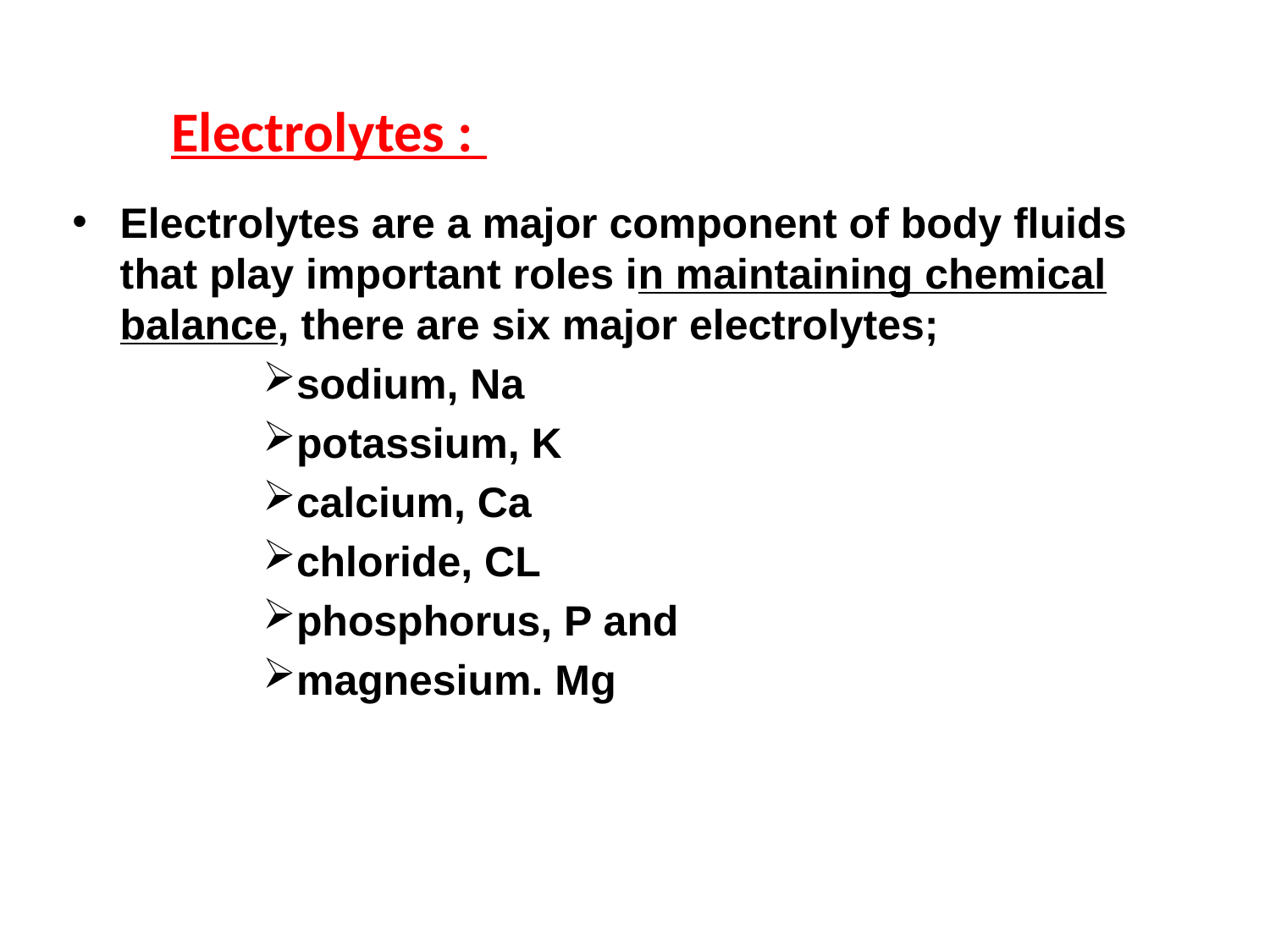

Electrolytes :

Electrolytes are a major component of body fluids that play important roles in maintaining chemical balance, there are six major electrolytes;
sodium, Na
potassium, K
calcium, Ca
chloride, CL
phosphorus, P and
magnesium. Mg